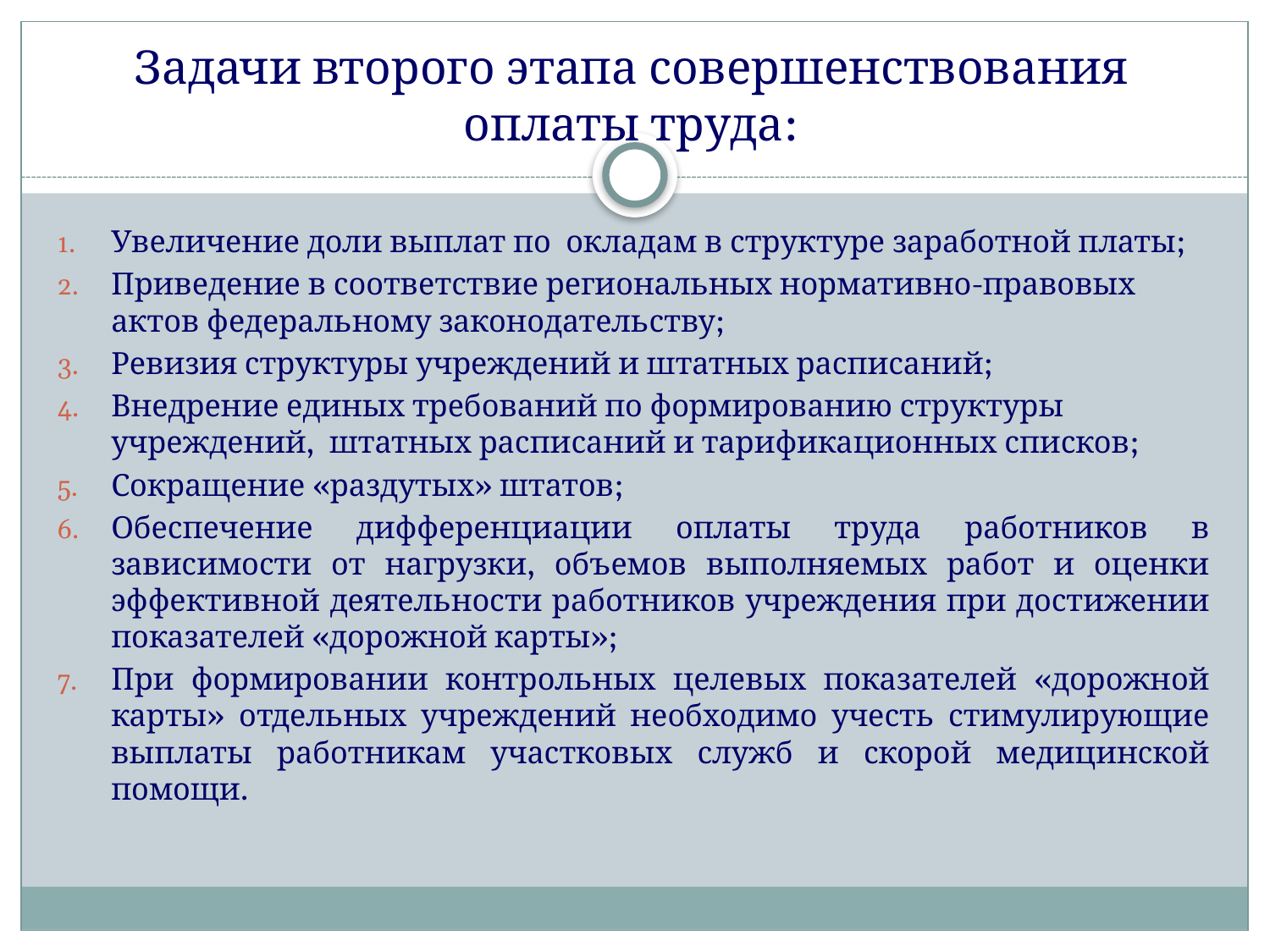

# Задачи второго этапа совершенствования оплаты труда:
Увеличение доли выплат по  окладам в структуре заработной платы;
Приведение в соответствие региональных нормативно-правовых актов федеральному законодательству;
Ревизия структуры учреждений и штатных расписаний;
Внедрение единых требований по формированию структуры учреждений,  штатных расписаний и тарификационных списков;
Сокращение «раздутых» штатов;
Обеспечение дифференциации оплаты труда работников в зависимости от нагрузки, объемов выполняемых работ и оценки эффективной деятельности работников учреждения при достижении показателей «дорожной карты»;
При формировании контрольных целевых показателей «дорожной карты» отдельных учреждений необходимо учесть стимулирующие выплаты работникам участковых служб и скорой медицинской помощи.